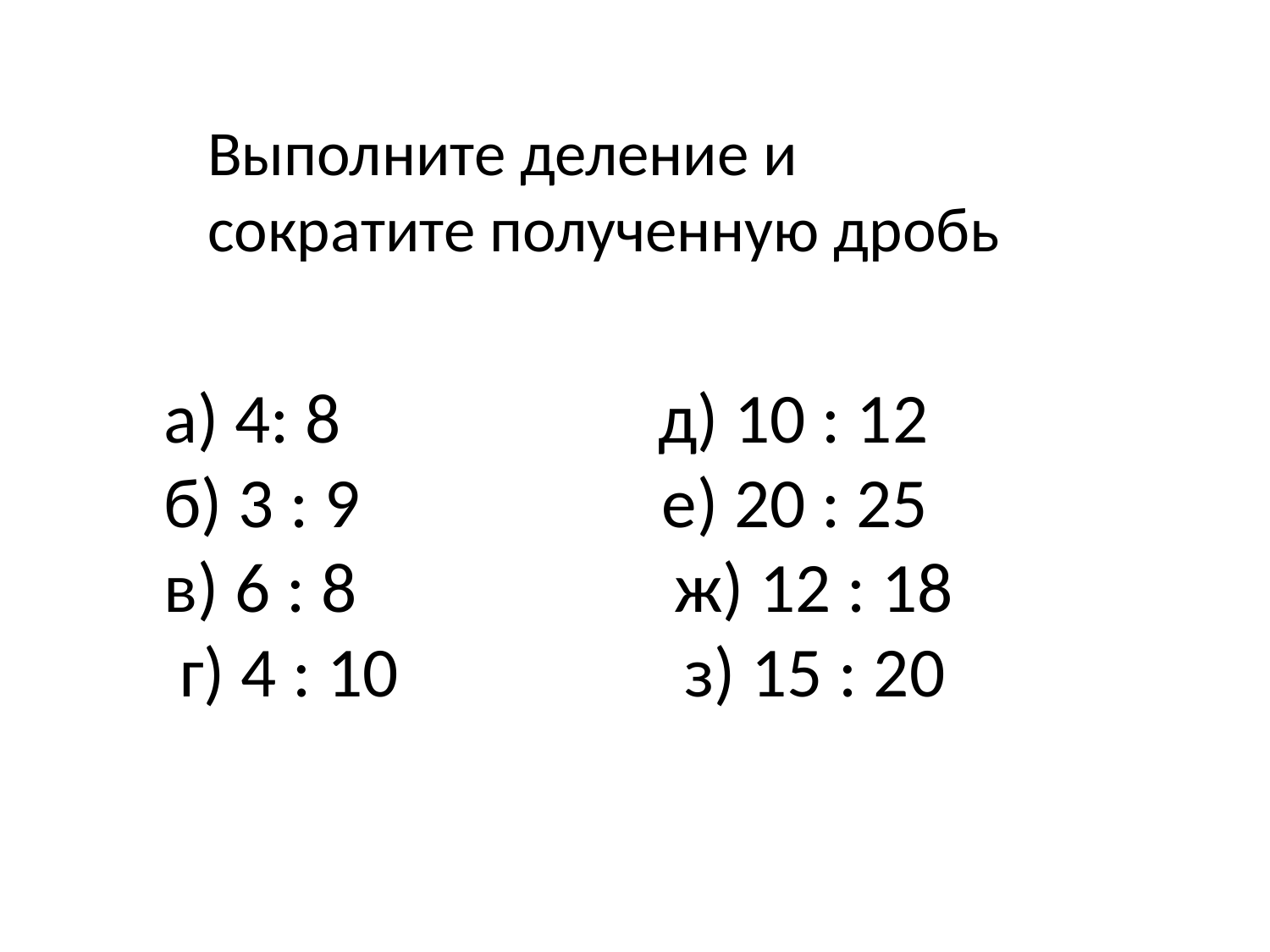

Выполните деление и сократите полученную дробь
а) 4: 8                    д) 10 : 12
б) 3 : 9                   е) 20 : 25
в) 6 : 8                    ж) 12 : 18
 г) 4 : 10                  з) 15 : 20